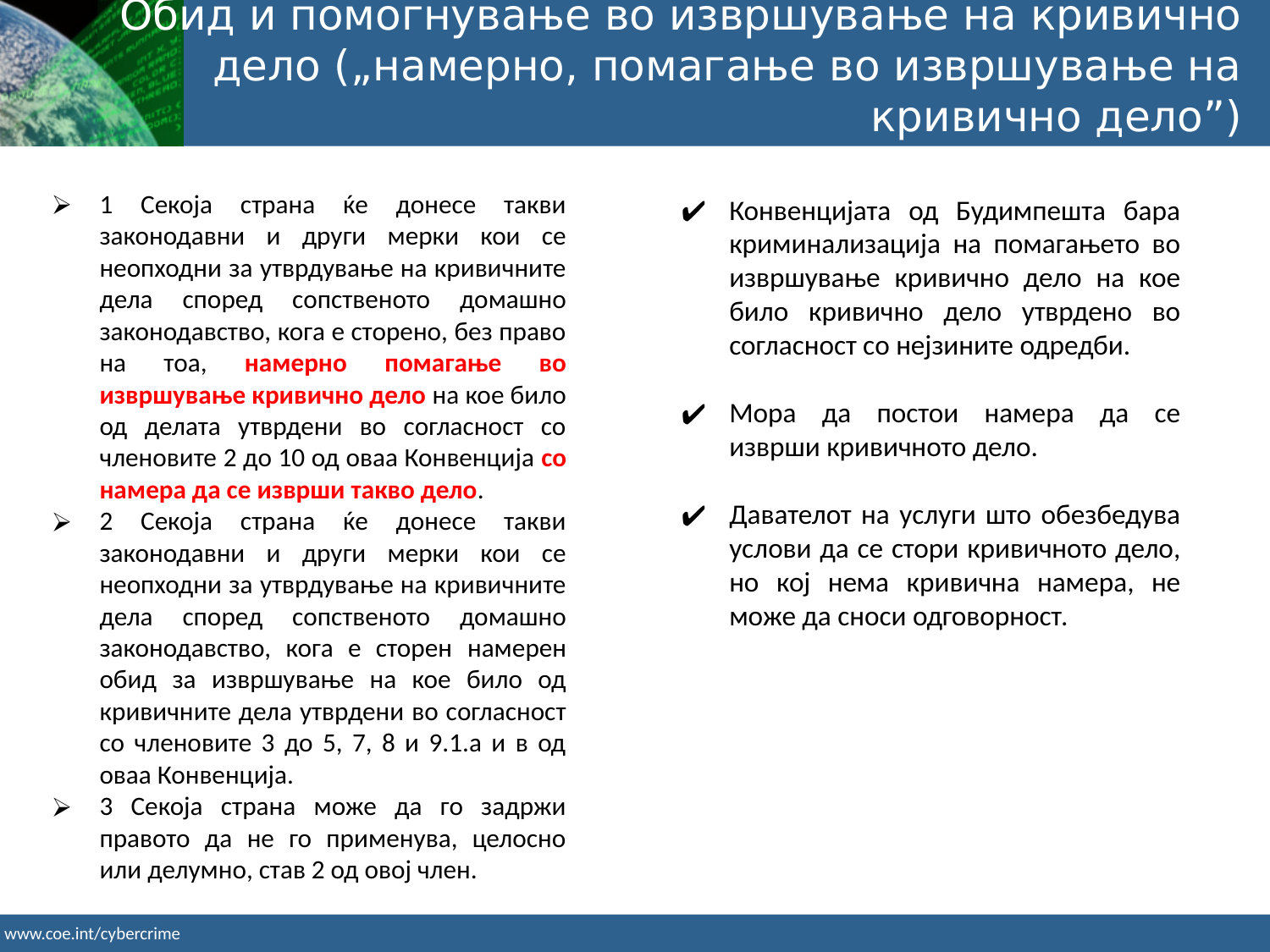

Обид и помогнување во извршување на кривично дело („намерно, помагање во извршување на кривично дело”)
1 Секоја страна ќе донесе такви законодавни и други мерки кои се неопходни за утврдување на кривичните дела според сопственото домашно законодавство, кога е сторено, без право на тоа, намерно помагање во извршување кривично дело на кое било од делата утврдени во согласност со членовите 2 до 10 од оваа Конвенција со намера да се изврши такво дело.
2 Секоја страна ќе донесе такви законодавни и други мерки кои се неопходни за утврдување на кривичните дела според сопственото домашно законодавство, кога е сторен намерен обид за извршување на кое било од кривичните дела утврдени во согласност со членовите 3 до 5, 7, 8 и 9.1.а и в од оваа Конвенција.
3 Секоја страна може да го задржи правото да не го применува, целосно или делумно, став 2 од овој член.
Конвенцијата од Будимпешта бара криминализација на помагањето во извршување кривично дело на кое било кривично дело утврдено во согласност со нејзините одредби.

Мора да постои намера да се изврши кривичното дело.

Давателот на услуги што обезбедува услови да се стори кривичното дело, но кој нема кривична намера, не може да сноси одговорност.